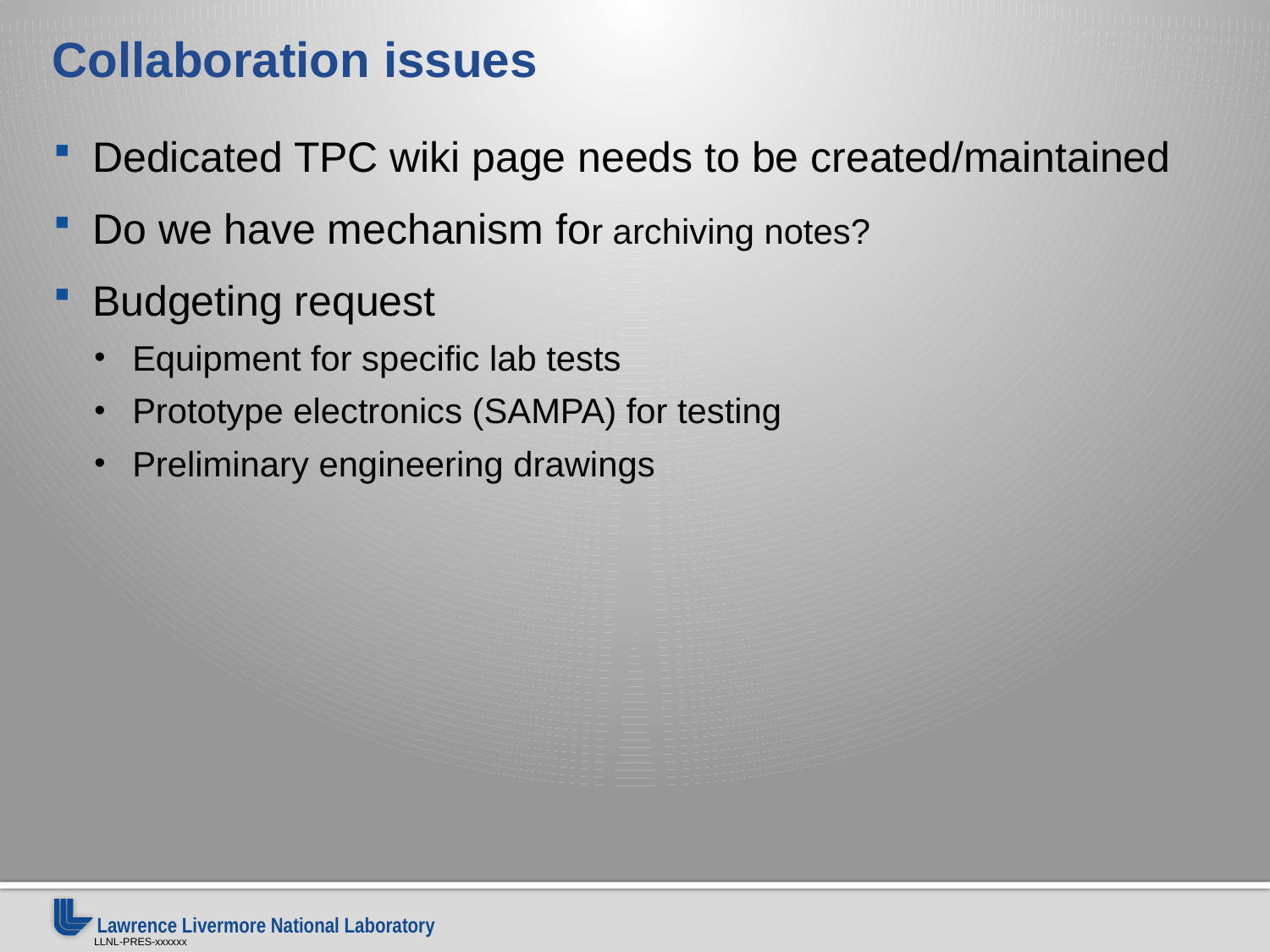

# Collaboration issues
Dedicated TPC wiki page needs to be created/maintained
Do we have mechanism for archiving notes?
Budgeting request
Equipment for specific lab tests
Prototype electronics (SAMPA) for testing
Preliminary engineering drawings